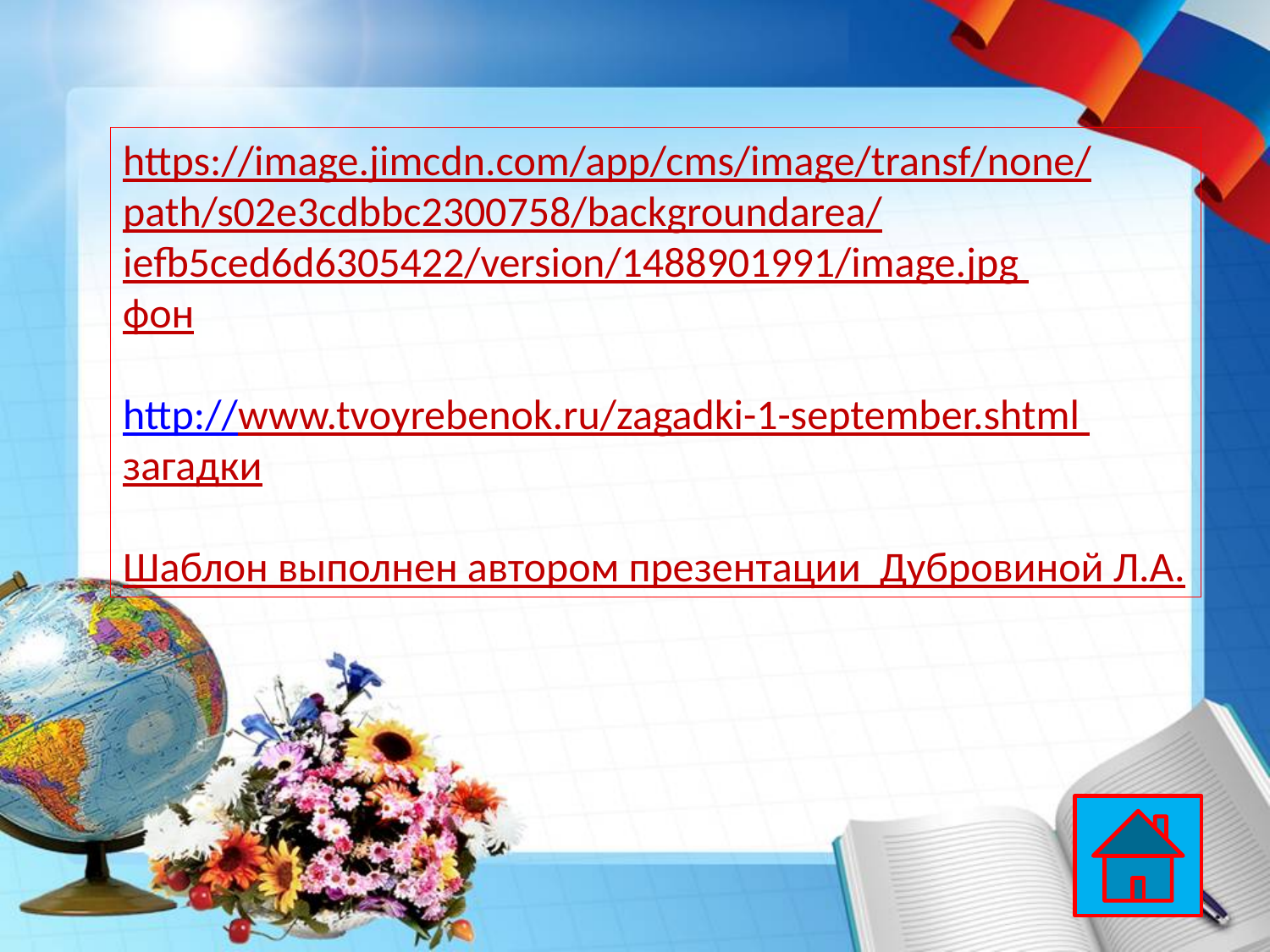

https://image.jimcdn.com/app/cms/image/transf/none/path/s02e3cdbbc2300758/backgroundarea/iefb5ced6d6305422/version/1488901991/image.jpg
фон

http://www.tvoyrebenok.ru/zagadki-1-september.shtml  загадки

Шаблон выполнен автором презентации  Дубровиной Л.А.